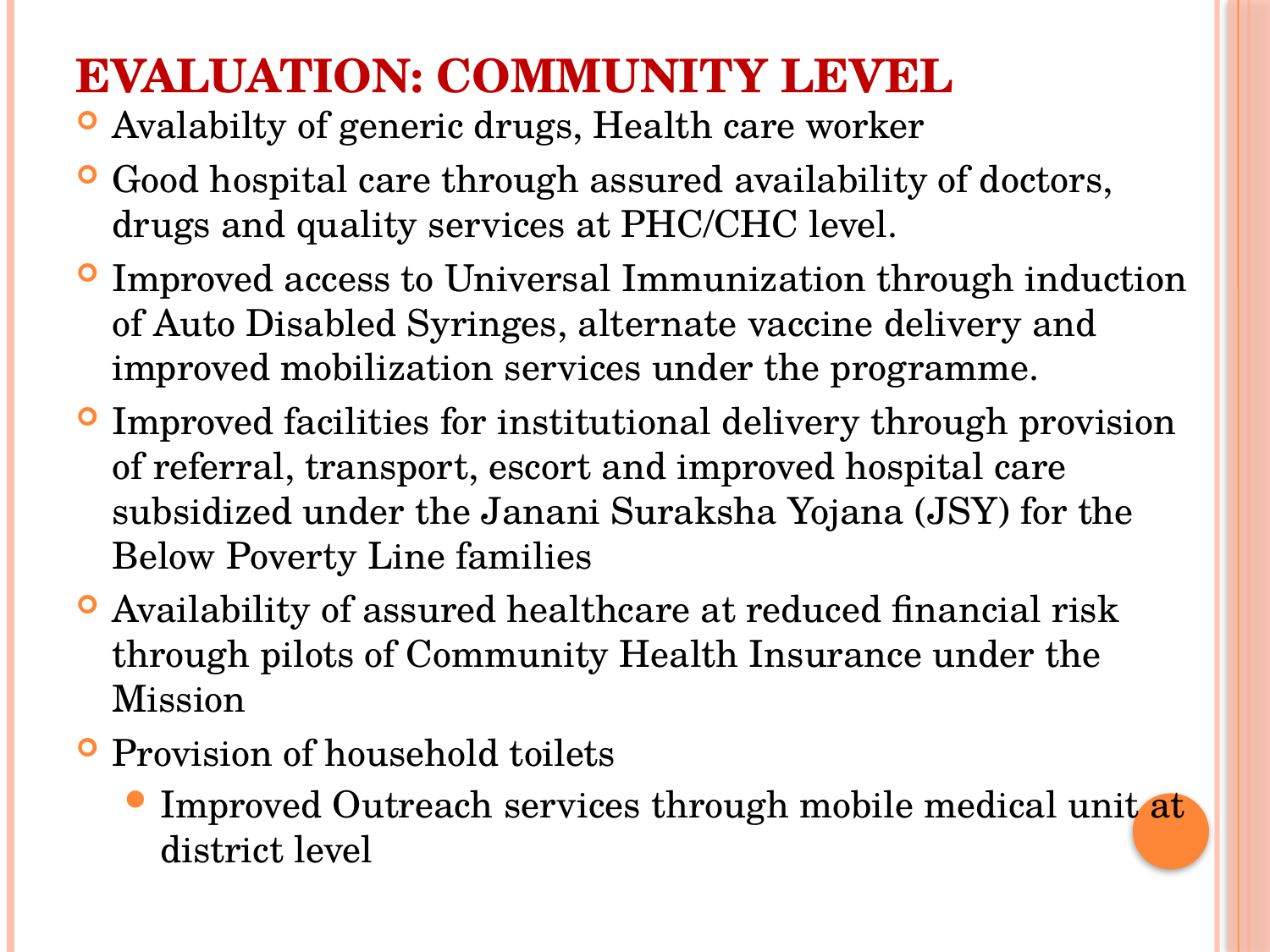

# Evaluation: Community Level
Avalabilty of generic drugs, Health care worker
Good hospital care through assured availability of doctors, drugs and quality services at PHC/CHC level.
Improved access to Universal Immunization through induction of Auto Disabled Syringes, alternate vaccine delivery and improved mobilization services under the programme.
Improved facilities for institutional delivery through provision of referral, transport, escort and improved hospital care subsidized under the Janani Suraksha Yojana (JSY) for the Below Poverty Line families
Availability of assured healthcare at reduced financial risk through pilots of Community Health Insurance under the Mission
Provision of household toilets
Improved Outreach services through mobile medical unit at district level